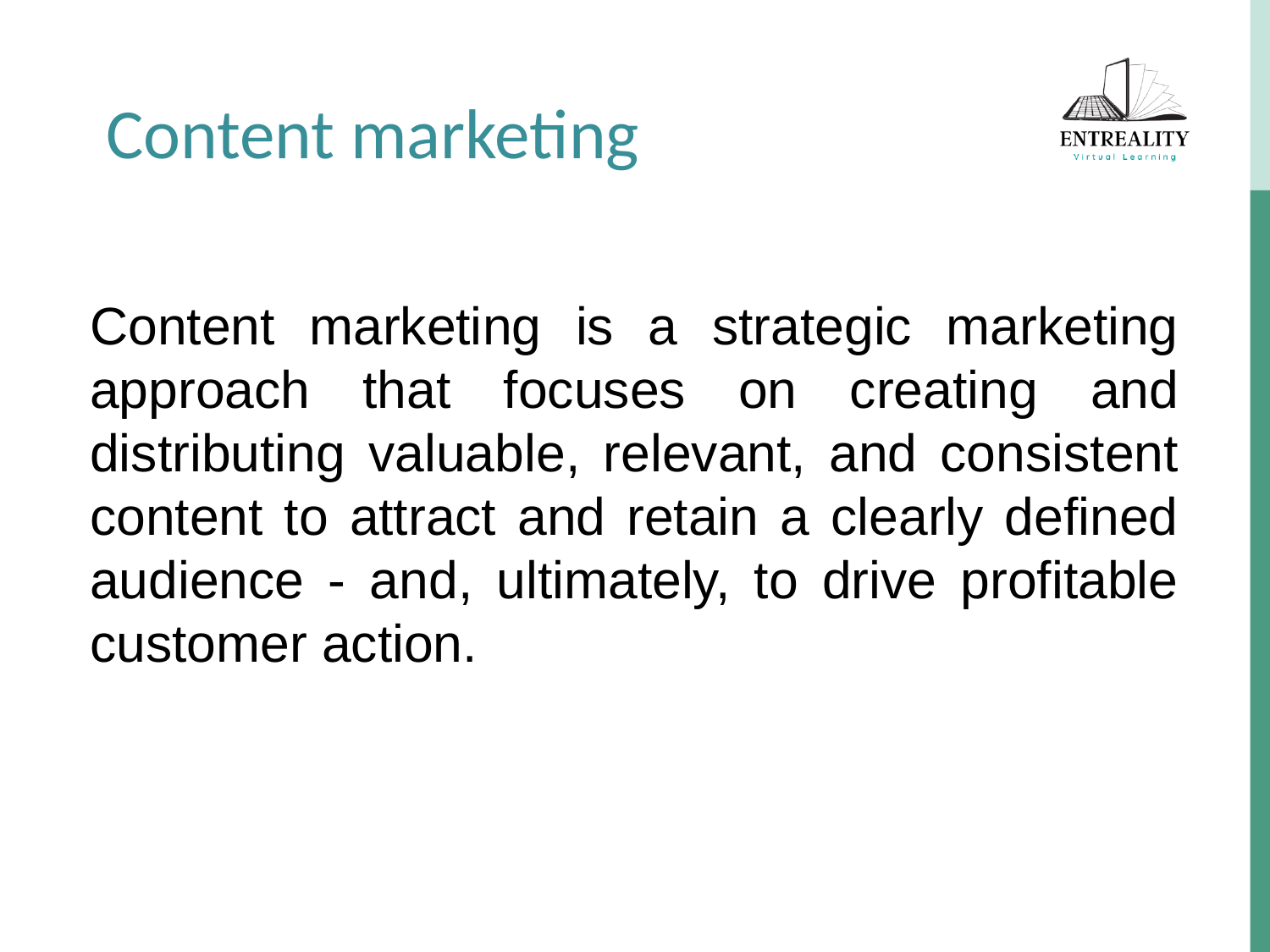

Content marketing

Content marketing is a strategic marketing approach that focuses on creating and distributing valuable, relevant, and consistent content to attract and retain a clearly defined audience - and, ultimately, to drive profitable customer action.